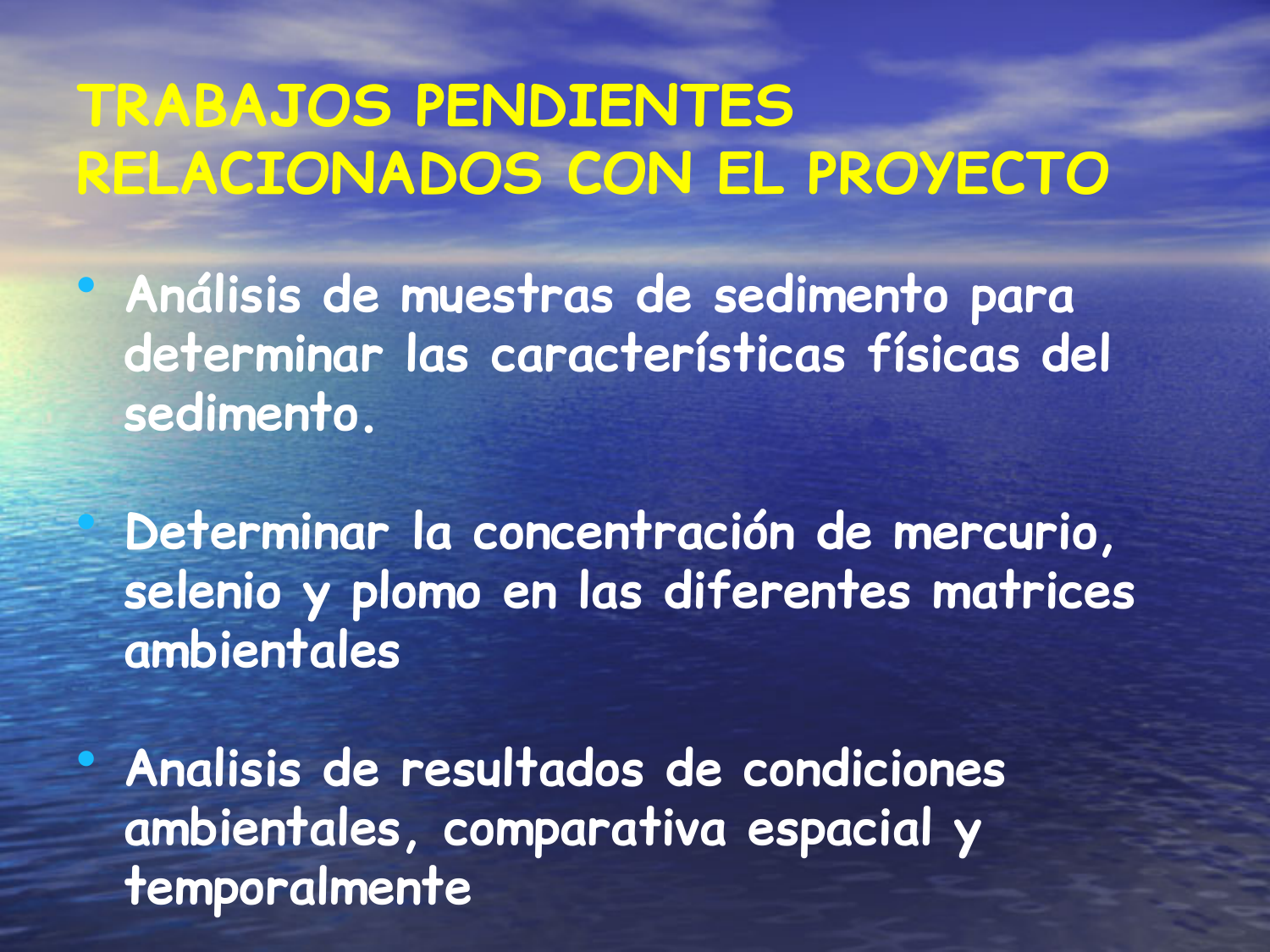

# TRABAJOS PENDIENTES RELACIONADOS CON EL PROYECTO
Análisis de muestras de sedimento para determinar las características físicas del sedimento.

Determinar la concentración de mercurio, selenio y plomo en las diferentes matrices ambientales

Analisis de resultados de condiciones ambientales, comparativa espacial y temporalmente